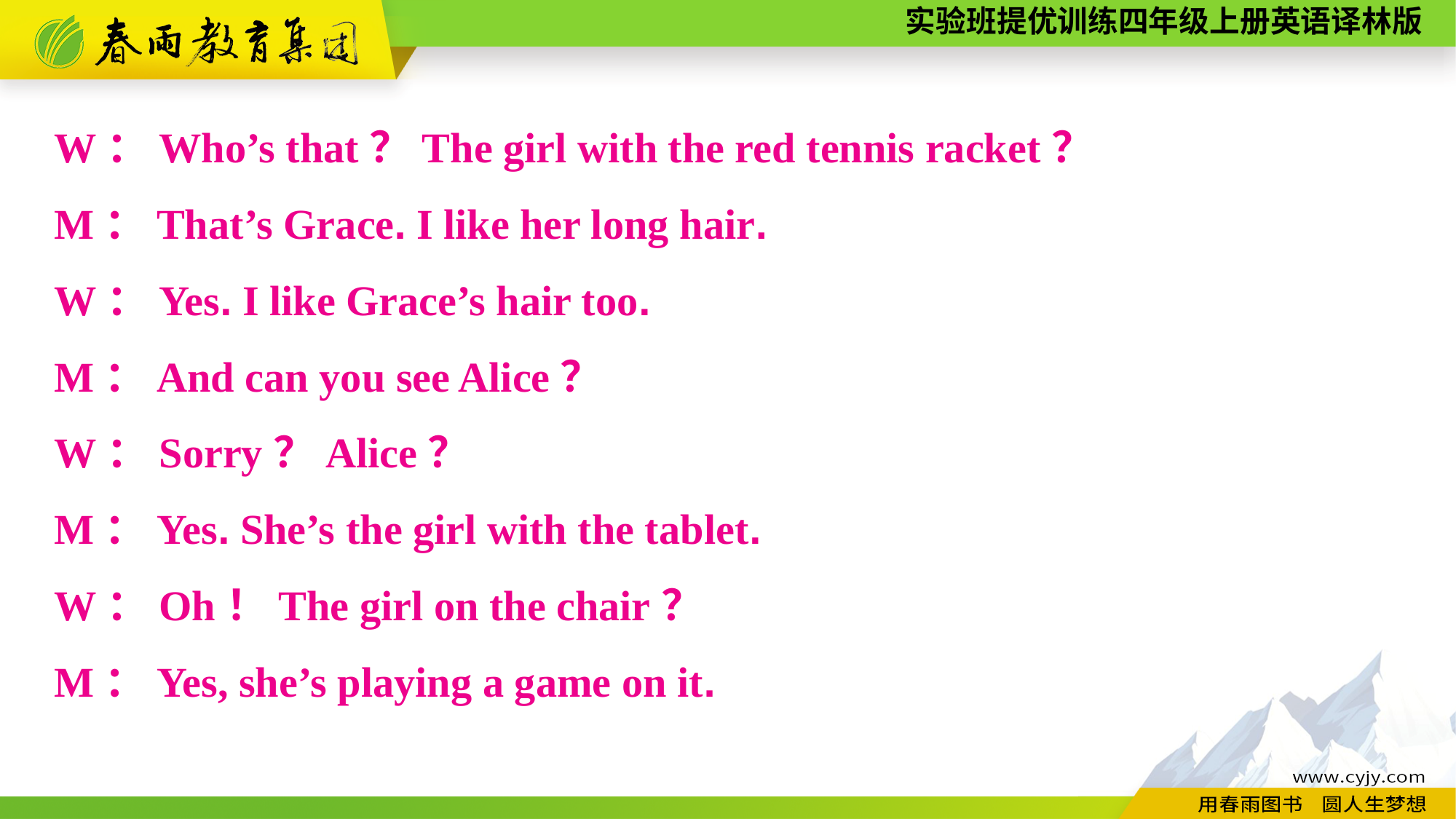

W：Who’s that？The girl with the red tennis racket？
M：That’s Grace. I like her long hair.
W：Yes. I like Grace’s hair too.
M：And can you see Alice？
W：Sorry？Alice？
M：Yes. She’s the girl with the tablet.
W：Oh！The girl on the chair？
M：Yes, she’s playing a game on it.